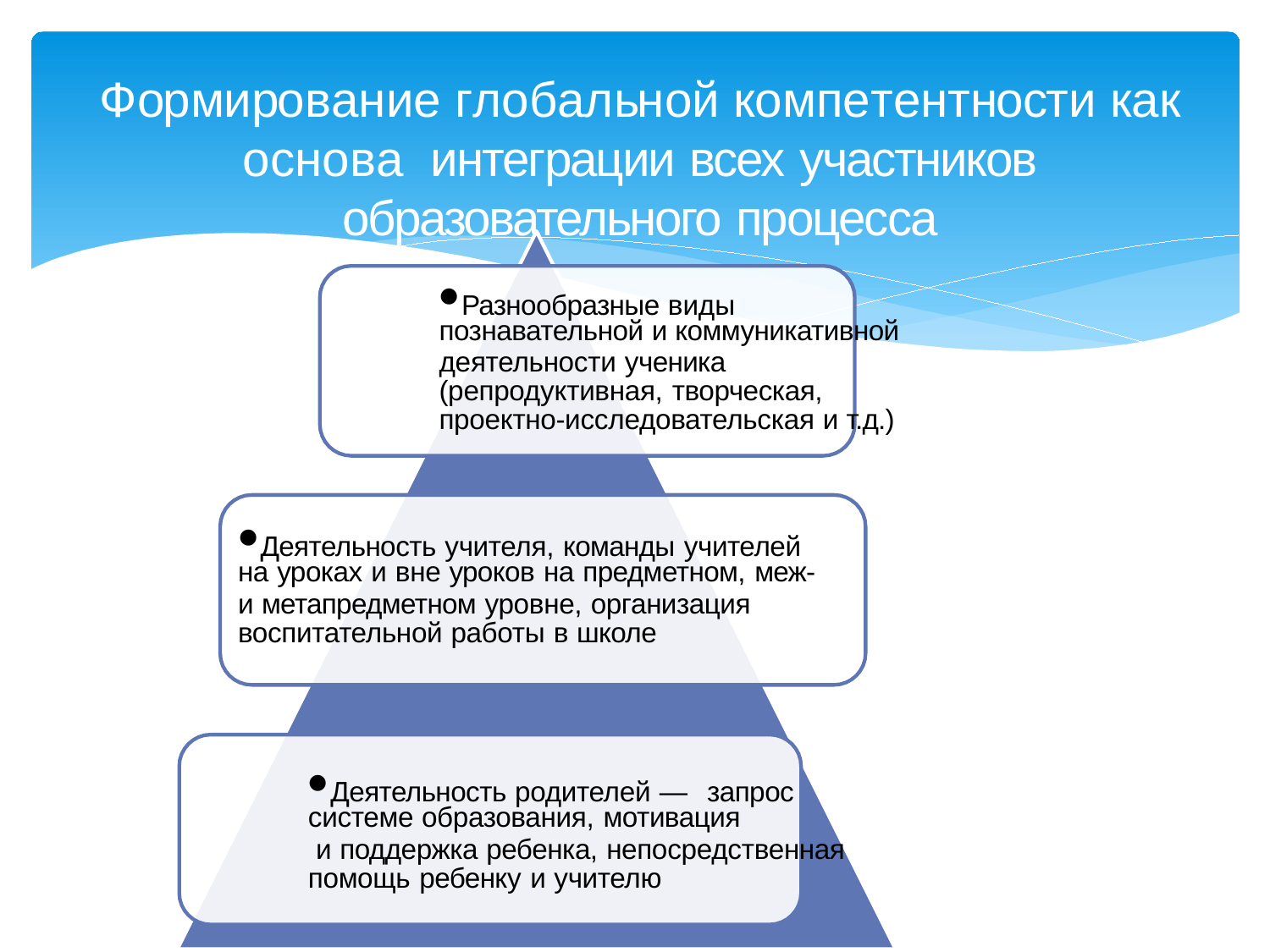

# Формирование глобальной компетентности как основа  интеграции всех участников образовательного процесса

Разнообразные виды
познавательной и коммуникативной
деятельности ученика  (репродуктивная, творческая,  проектно-исследовательская и т.д.)
Деятельность учителя, команды учителей
на уроках и вне уроков на предметном, меж-
и метапредметном уровне, организация  воспитательной работы в школе

Деятельность родителей — запрос
системе образования, мотивация
и поддержка ребенка, непосредственная  помощь ребенку и учителю